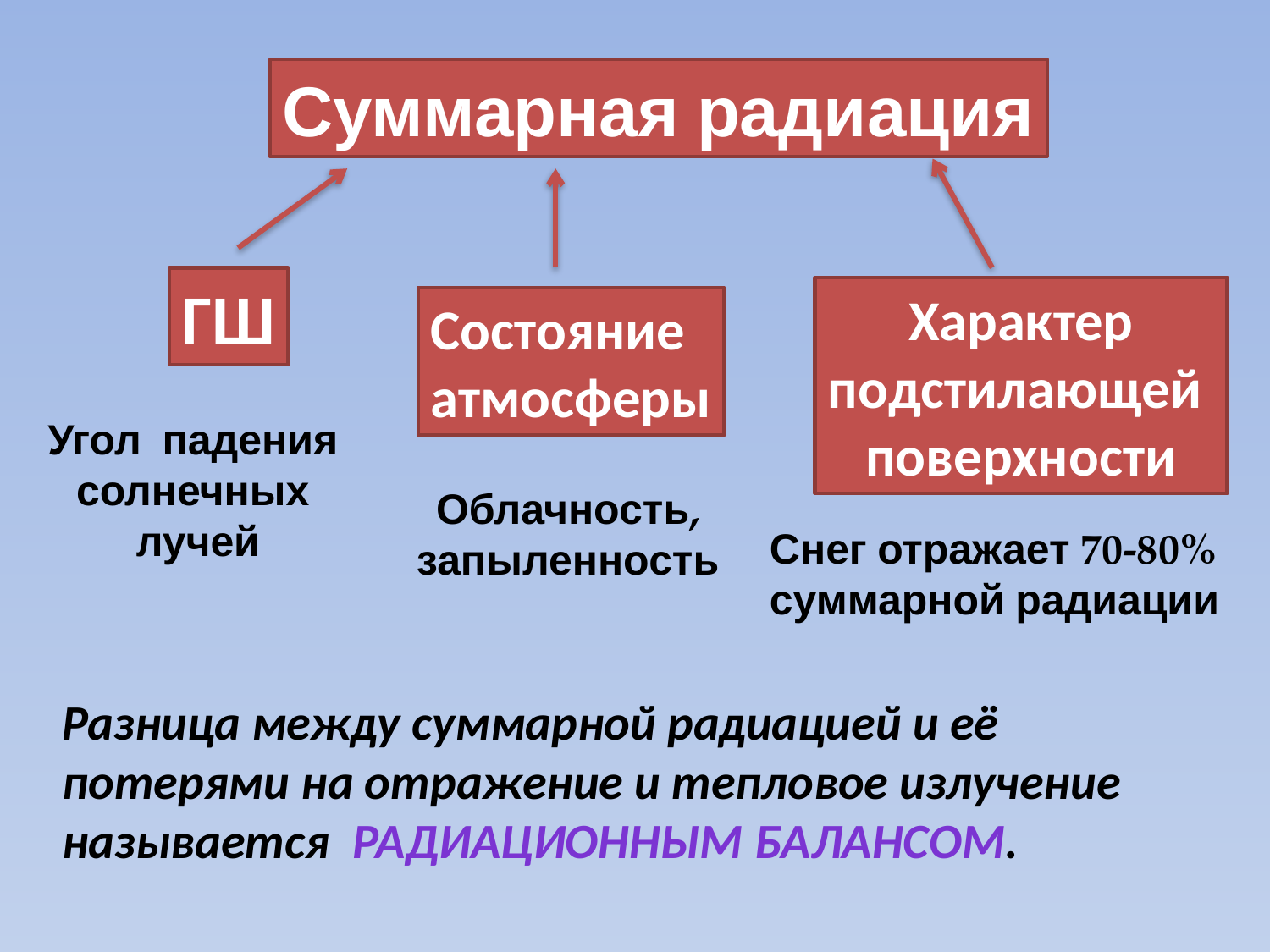

Суммарная радиация
ГШ
Характер
подстилающей
поверхности
Состояние
атмосферы
Угол  падения
солнечных
лучей
Облачность,
запыленность
Снег отражает 70-80%
суммарной радиации
Разница между суммарной радиацией и её потерями на отражение и тепловое излучение называется  радиационным балансом.